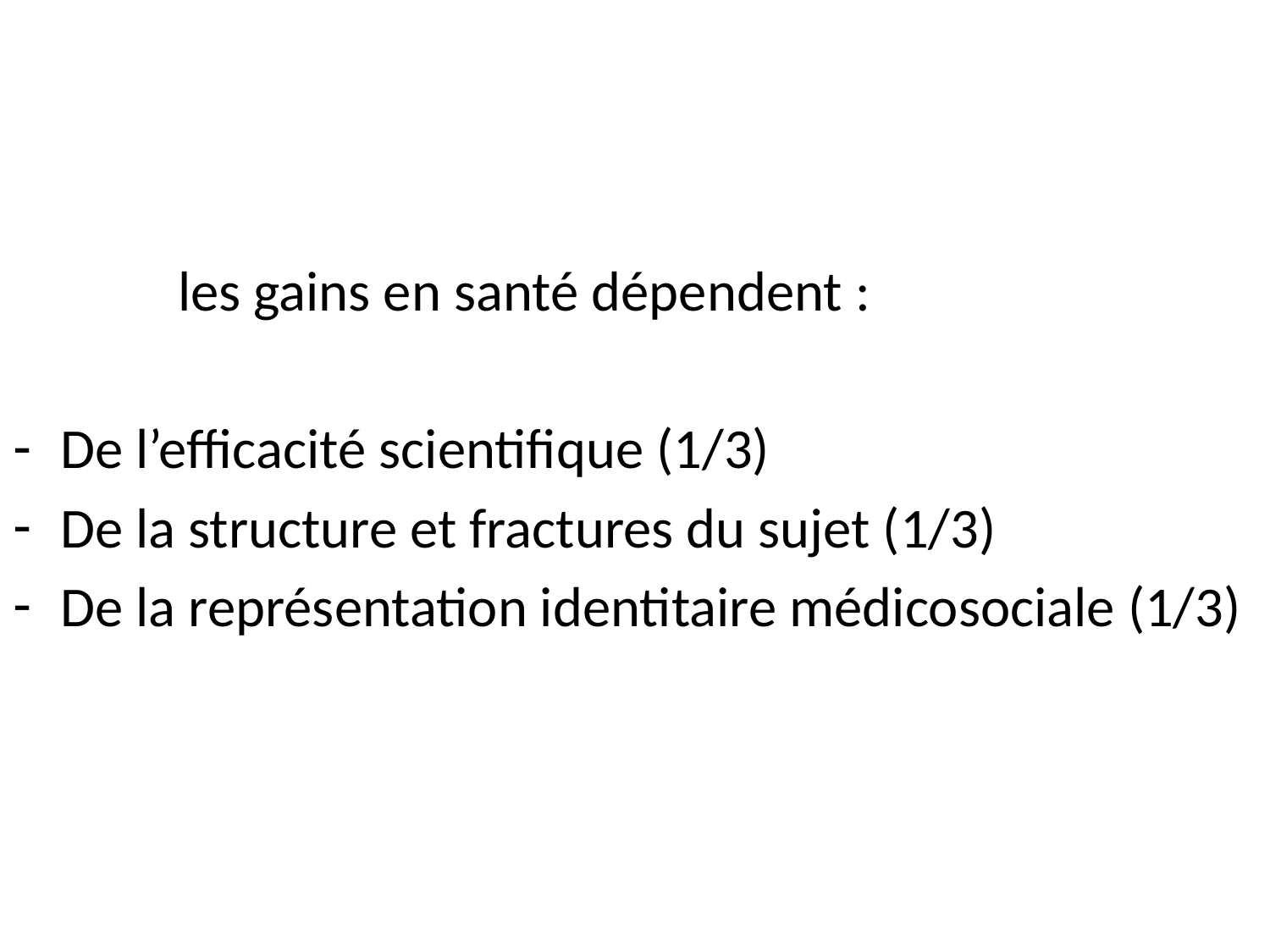

#
             les gains en santé dépendent :

De l’efficacité scientifique (1/3)
De la structure et fractures du sujet (1/3)
De la représentation identitaire médicosociale (1/3)